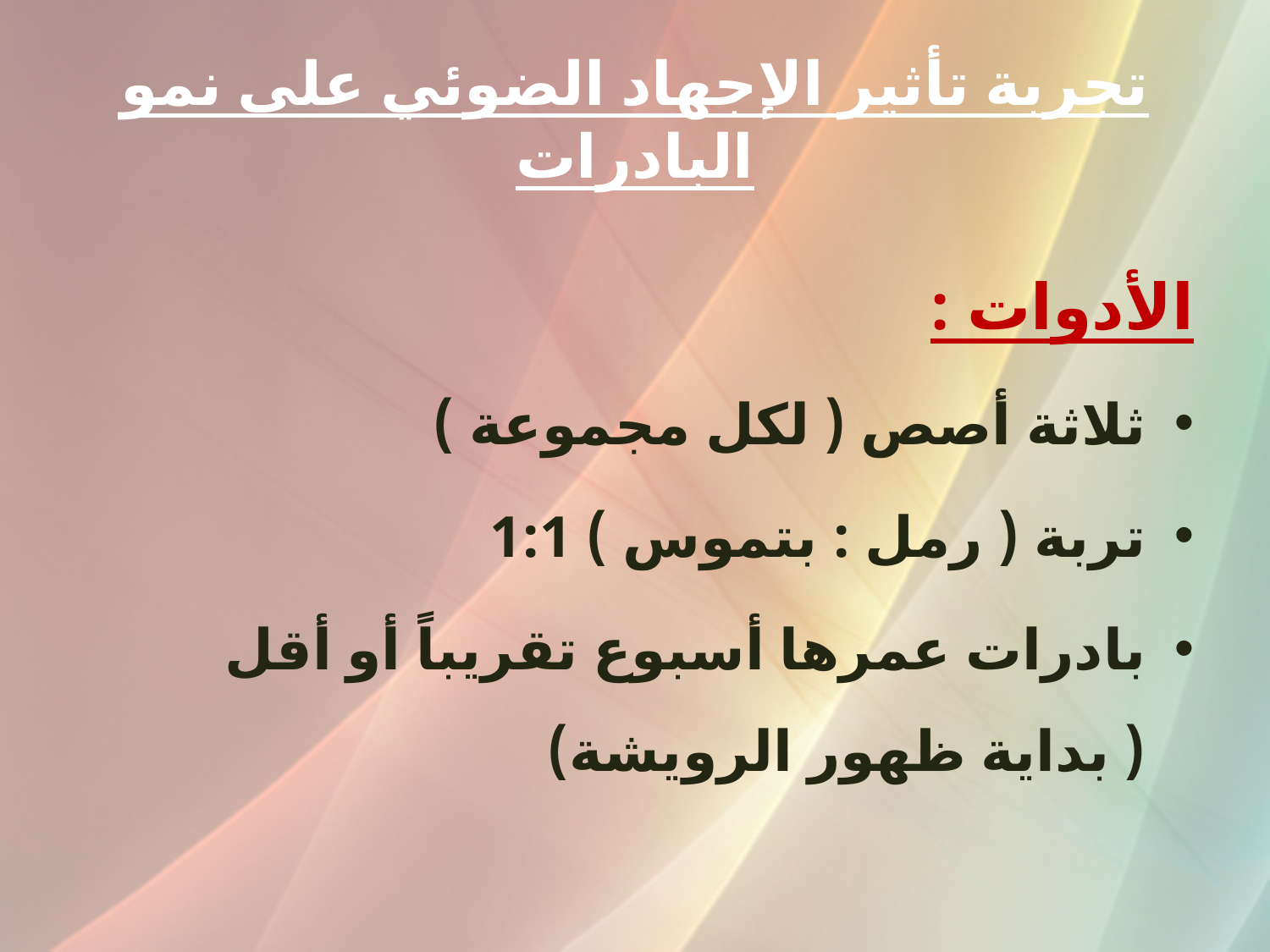

# تجربة تأثير الإجهاد الضوئي على نمو البادرات
الأدوات :
ثلاثة أصص ( لكل مجموعة )
تربة ( رمل : بتموس ) 1:1
بادرات عمرها أسبوع تقريباً أو أقل ( بداية ظهور الرويشة)